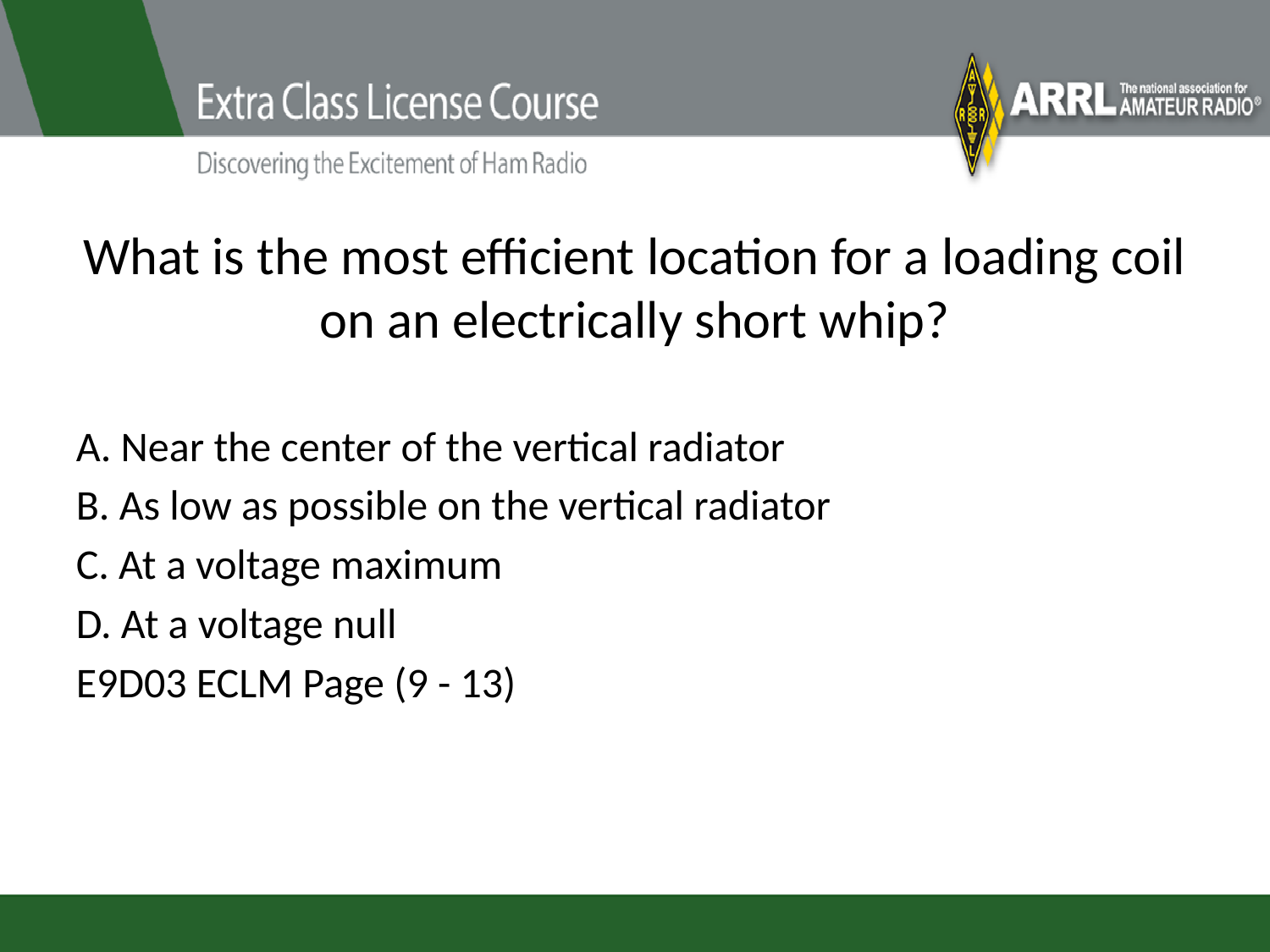

# What is the most efficient location for a loading coil on an electrically short whip?
A. Near the center of the vertical radiator
B. As low as possible on the vertical radiator
C. At a voltage maximum
D. At a voltage null
E9D03 ECLM Page (9 - 13)